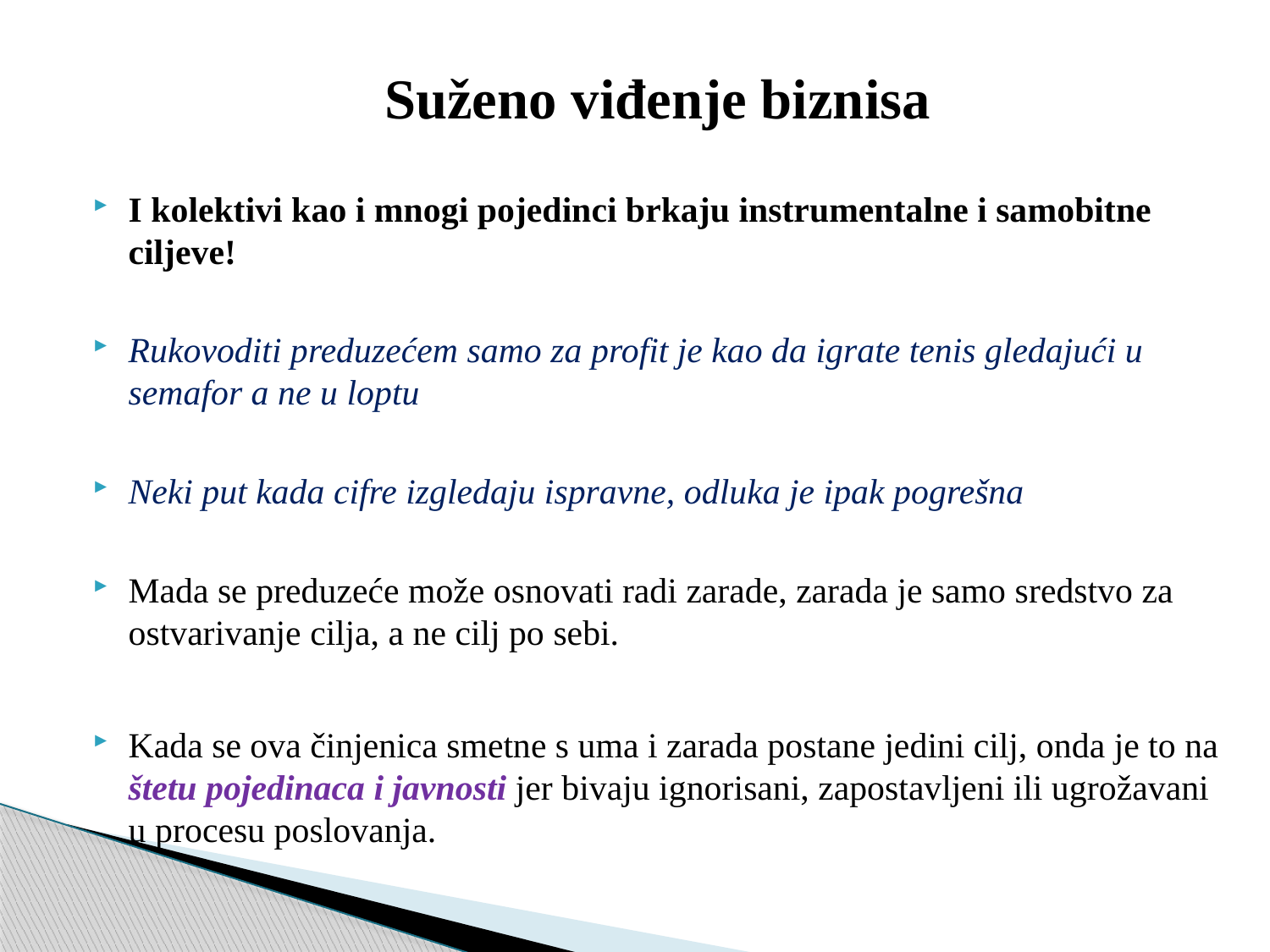

Suženo viđenje biznisa

I kolektivi kao i mnogi pojedinci brkaju instrumentalne i samobitne ciljeve!

Rukovoditi preduzećem samo za profit je kao da igrate tenis gledajući u semafor a ne u loptu

Neki put kada cifre izgledaju ispravne, odluka je ipak pogrešna

Mada se preduzeće može osnovati radi zarade, zarada je samo sredstvo za ostvarivanje cilja, a ne cilj po sebi.

Kada se ova činjenica smetne s uma i zarada postane jedini cilj, onda je to na štetu pojedinaca i javnosti jer bivaju ignorisani, zapostavljeni ili ugrožavani u procesu poslovanja.